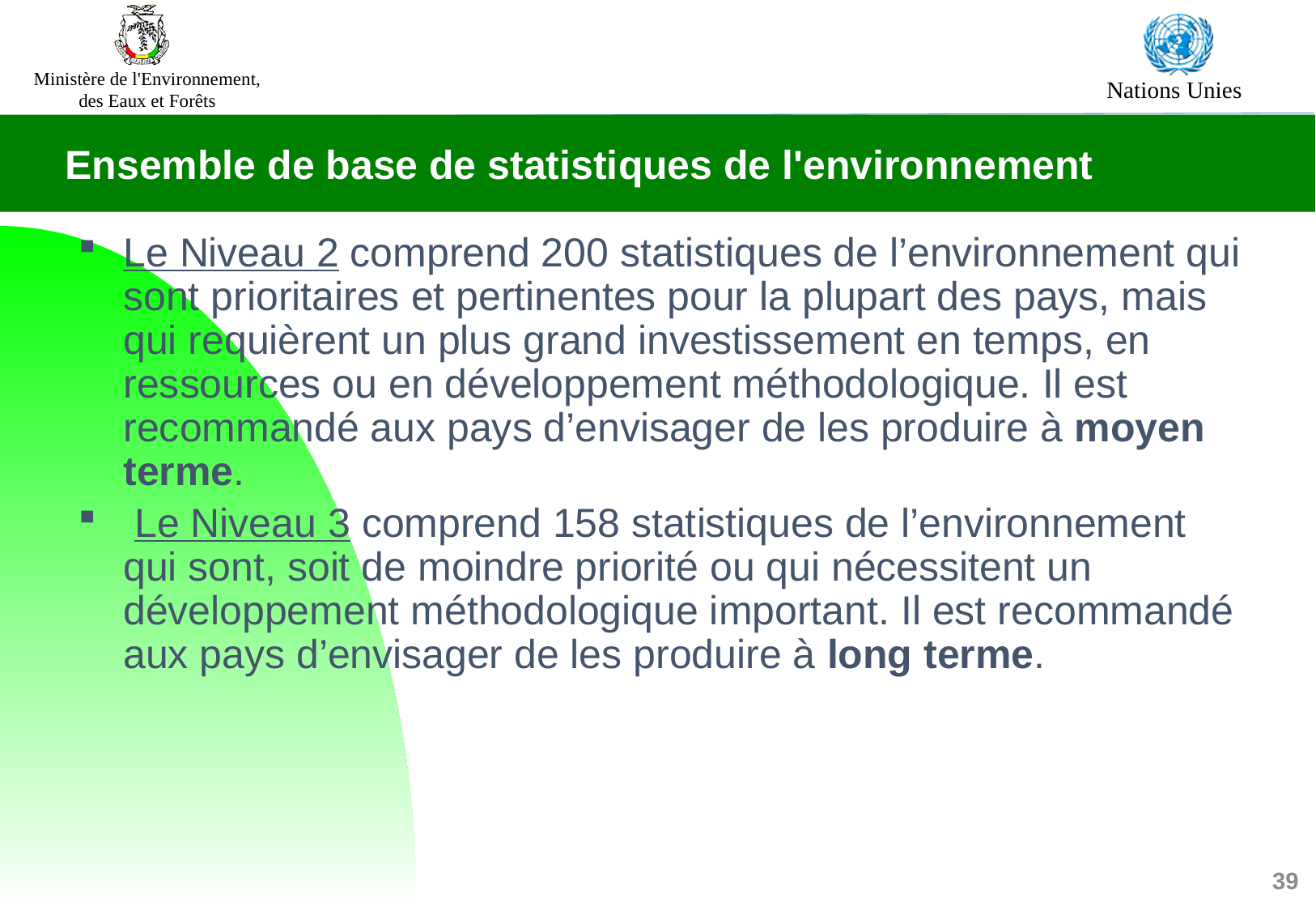

Ensemble de base de statistiques de l'environnement
Le Niveau 2 comprend 200 statistiques de l’environnement qui sont prioritaires et pertinentes pour la plupart des pays, mais qui requièrent un plus grand investissement en temps, en ressources ou en développement méthodologique. Il est recommandé aux pays d’envisager de les produire à moyen terme.
 Le Niveau 3 comprend 158 statistiques de l’environnement qui sont, soit de moindre priorité ou qui nécessitent un développement méthodologique important. Il est recommandé aux pays d’envisager de les produire à long terme.
39